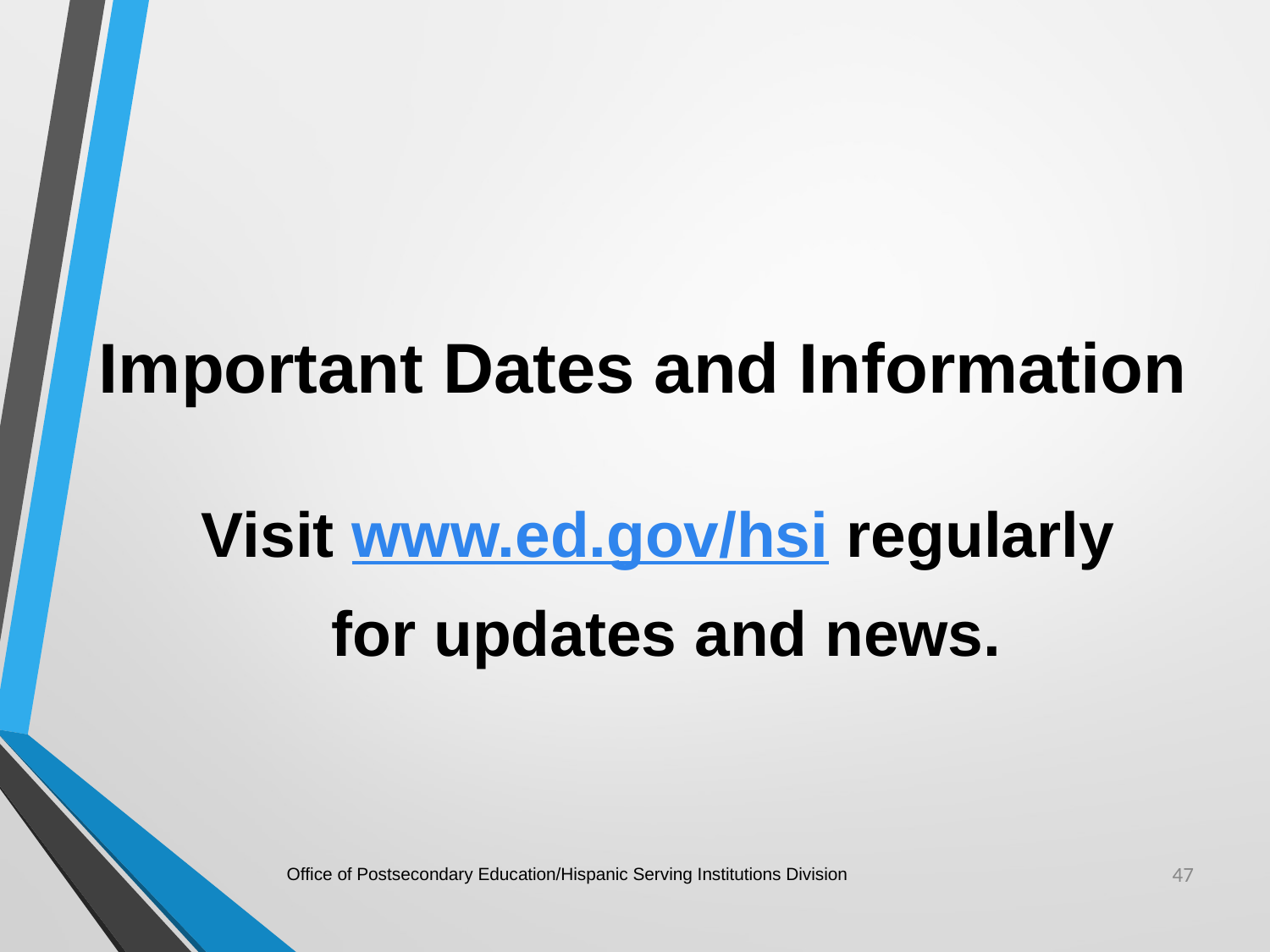

# Important Dates and Information

Visit www.ed.gov/hsi regularly
for updates and news.

Office of Postsecondary Education/Hispanic Serving Institutions Division
47